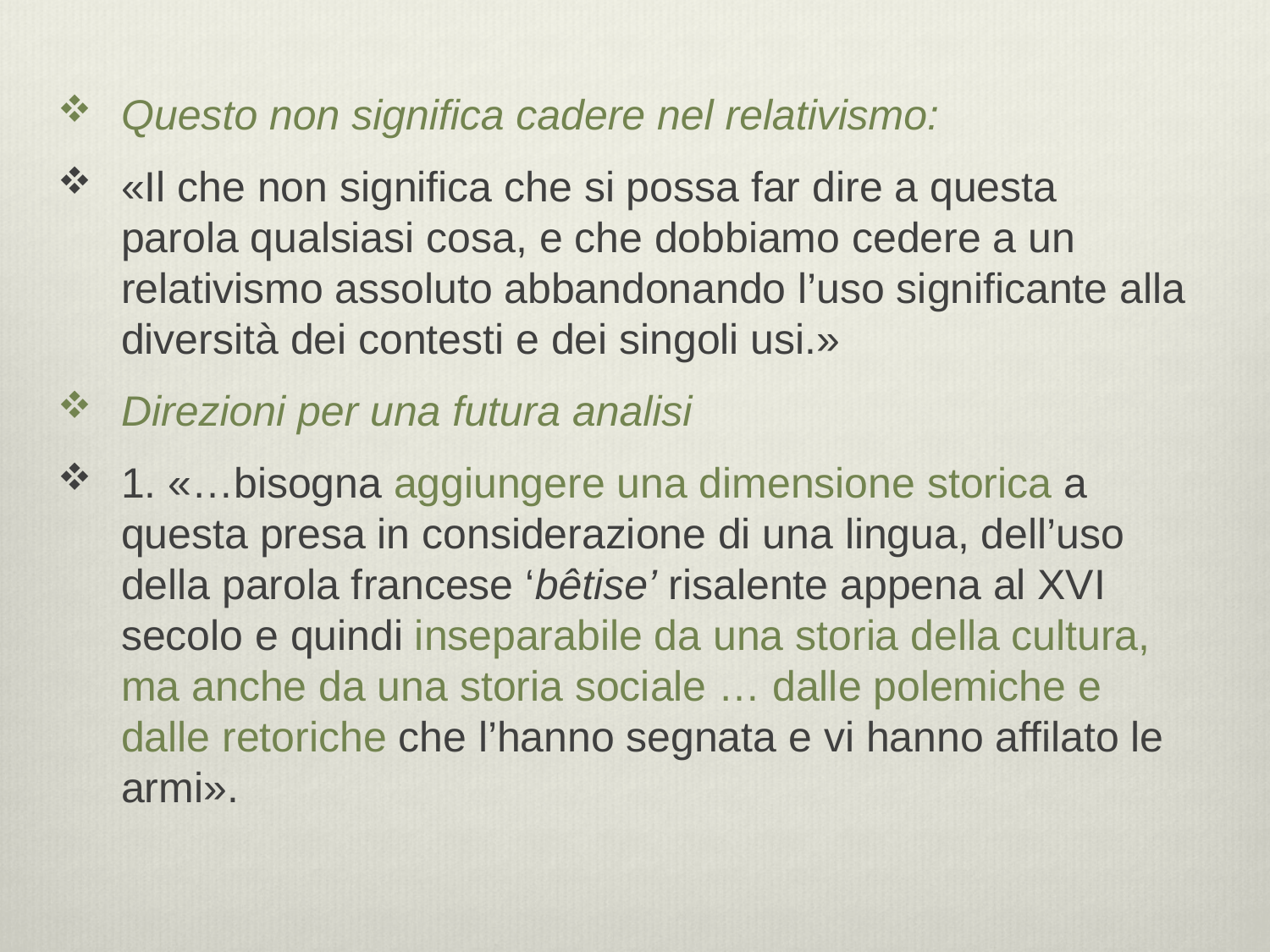

Questo non significa cadere nel relativismo:
«Il che non significa che si possa far dire a questa parola qualsiasi cosa, e che dobbiamo cedere a un relativismo assoluto abbandonando l’uso significante alla diversità dei contesti e dei singoli usi.»
Direzioni per una futura analisi
1. «…bisogna aggiungere una dimensione storica a questa presa in considerazione di una lingua, dell’uso della parola francese ‘bêtise’ risalente appena al XVI secolo e quindi inseparabile da una storia della cultura, ma anche da una storia sociale … dalle polemiche e dalle retoriche che l’hanno segnata e vi hanno affilato le armi».